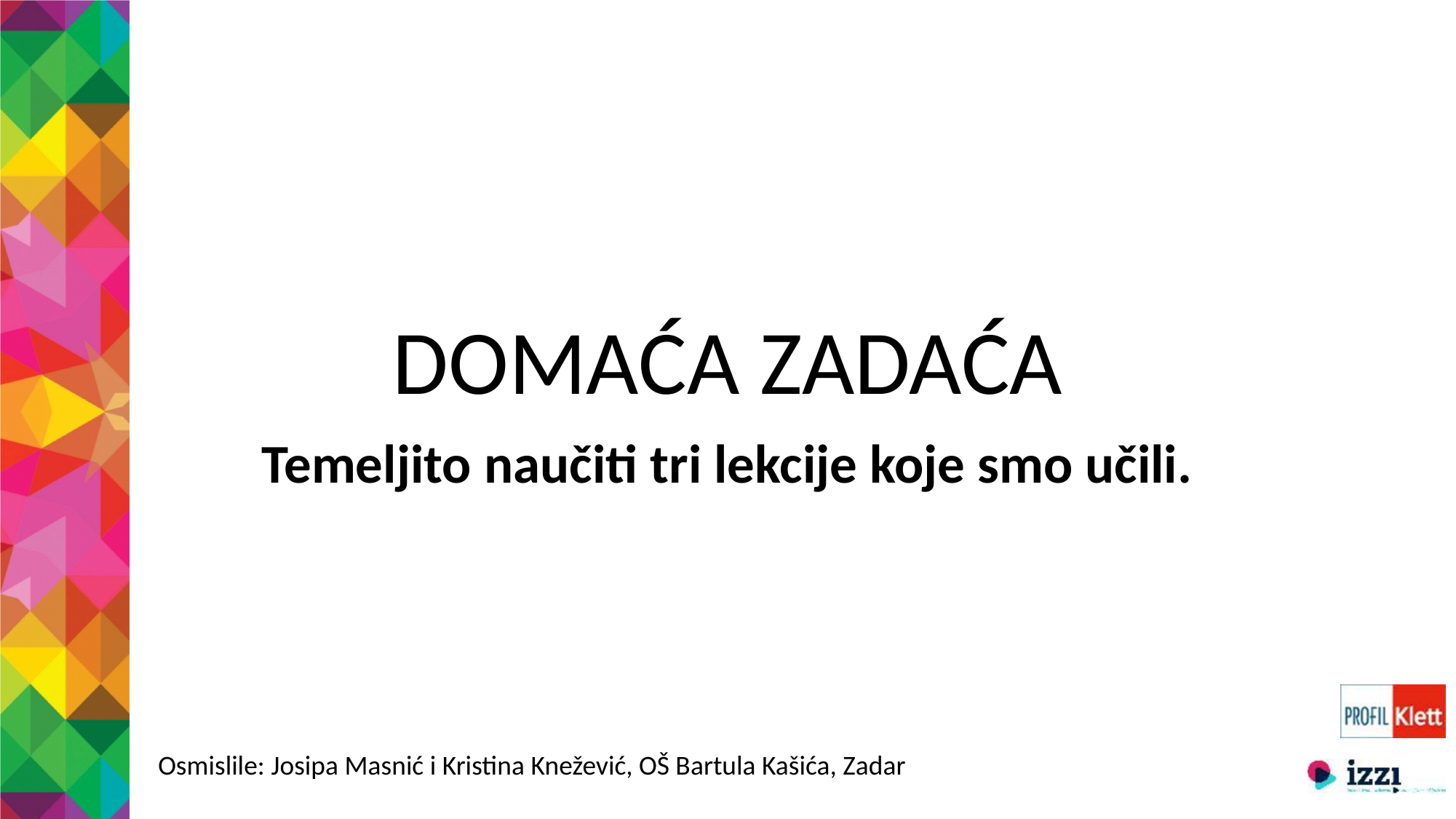

# DOMAĆA ZADAĆA
Temeljito naučiti tri lekcije koje smo učili.
Osmislile: Josipa Masnić i Kristina Knežević, OŠ Bartula Kašića, Zadar